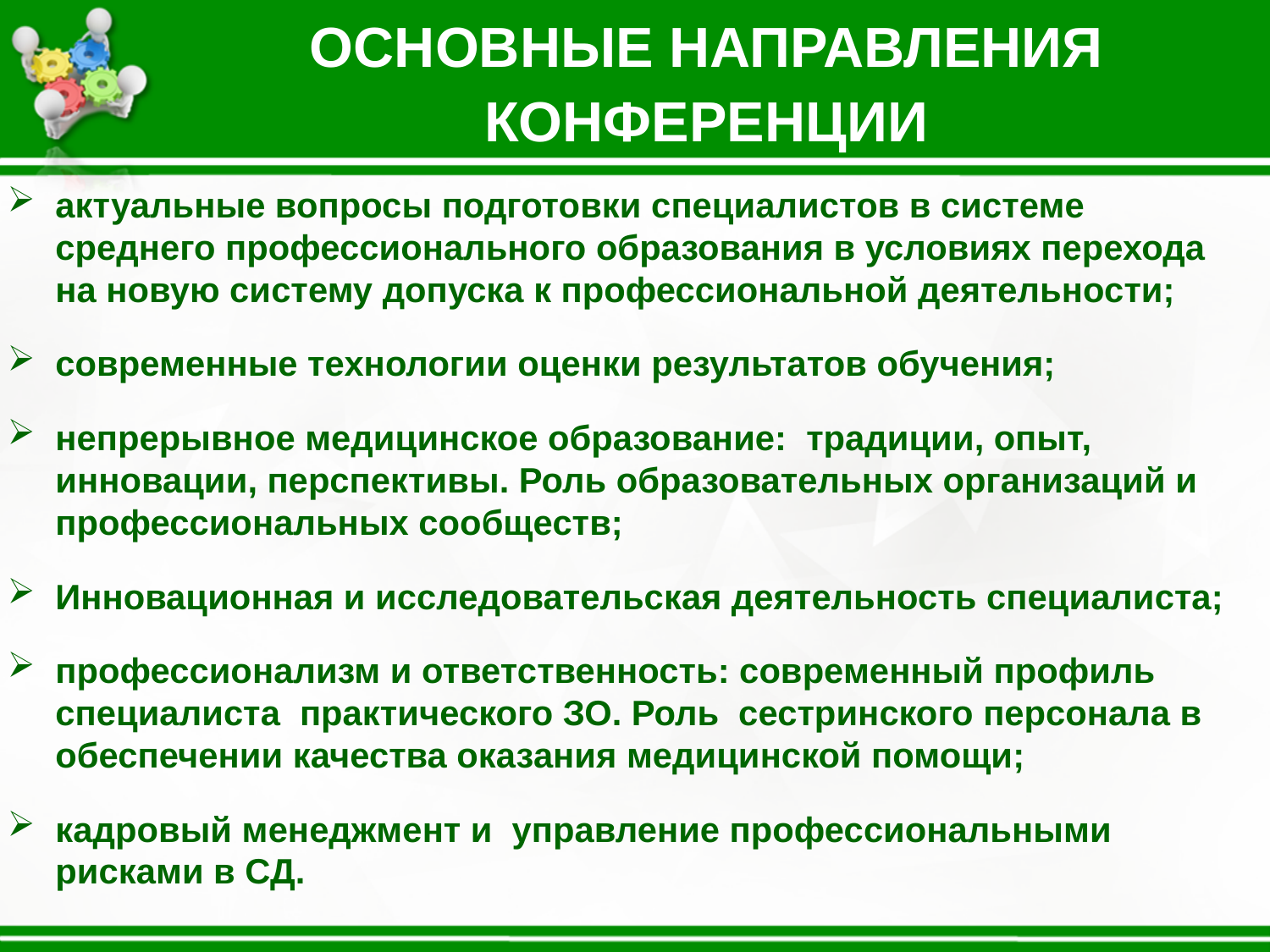

ОСНОВНЫЕ НАПРАВЛЕНИЯ КОНФЕРЕНЦИИ
актуальные вопросы подготовки специалистов в системе среднего профессионального образования в условиях перехода на новую систему допуска к профессиональной деятельности;
современные технологии оценки результатов обучения;
непрерывное медицинское образование:  традиции, опыт, инновации, перспективы. Роль образовательных организаций и профессиональных сообществ;
Инновационная и исследовательская деятельность специалиста;
профессионализм и ответственность: современный профиль специалиста  практического ЗО. Роль  сестринского персонала в обеспечении качества оказания медицинской помощи;
кадровый менеджмент и  управление профессиональными рисками в СД.